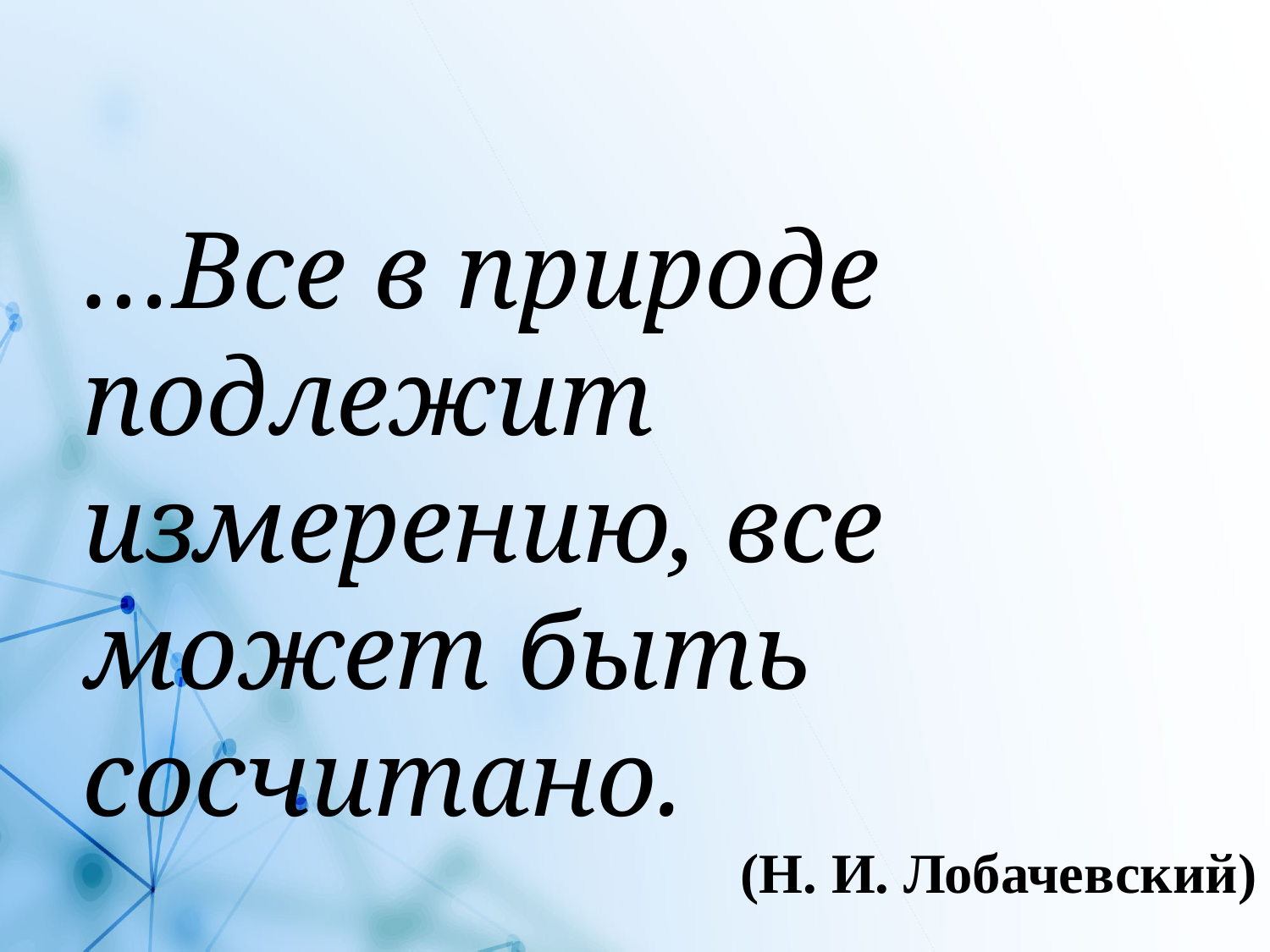

…Все в природе подлежит измерению, все может быть сосчитано.
(Н. И. Лобачевский)